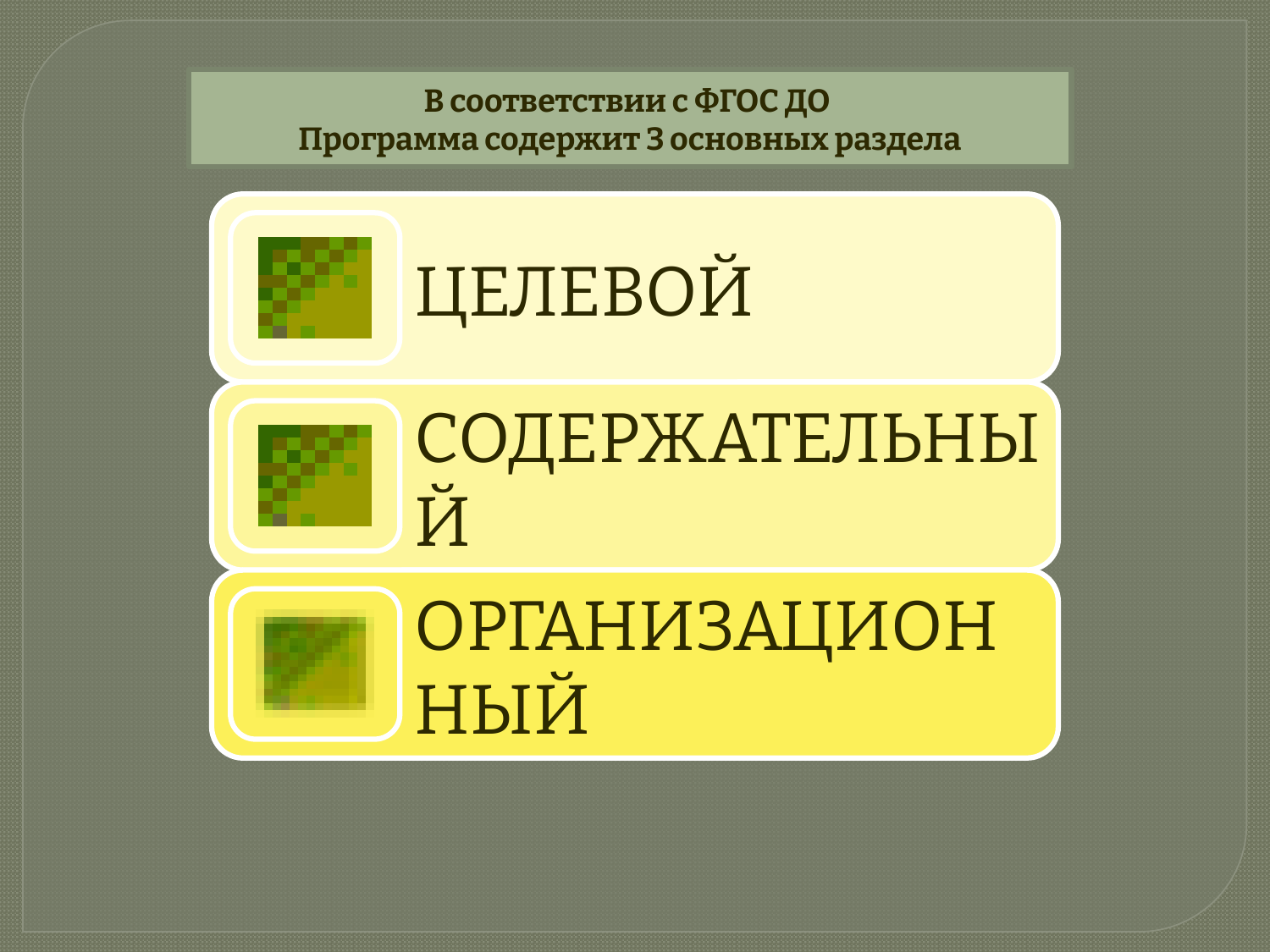

В соответствии с ФГОС ДО
Программа содержит 3 основных раздела
ЦЕЛЕВОЙ
СОДЕРЖАТЕЛЬНЫЙ
ОРГАНИЗАЦИОННЫЙ